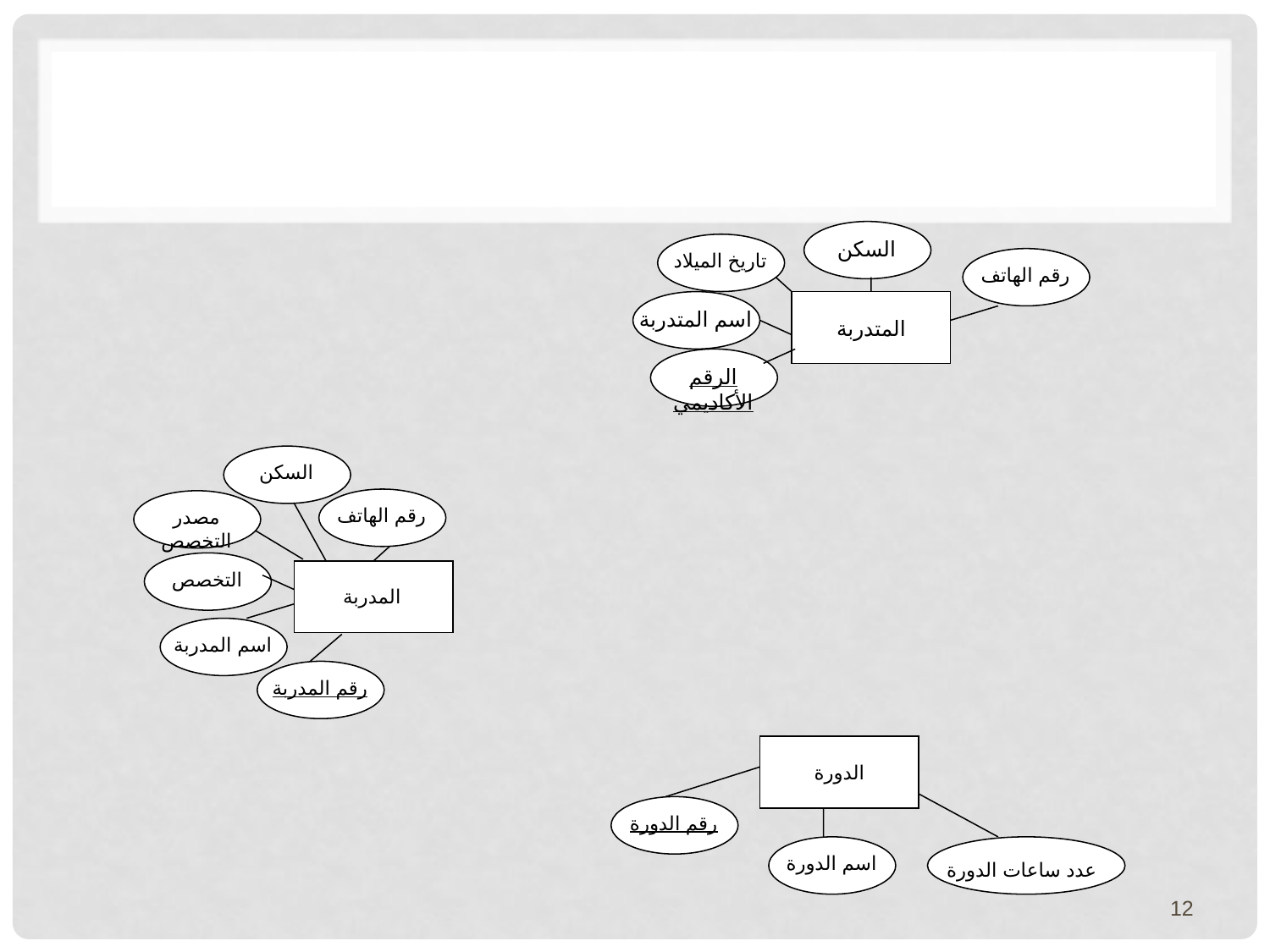

السكن

تاريخ الميلاد

رقم الهاتف

اسم المتدربة

المتدربة

الرقم الأكاديمي

السكن

رقم الهاتف

مصدر التخصص

التخصص

المدربة

اسم المدربة

رقم المدربة

الدورة

رقم الدورة

اسم الدورة

عدد ساعات الدورة
12